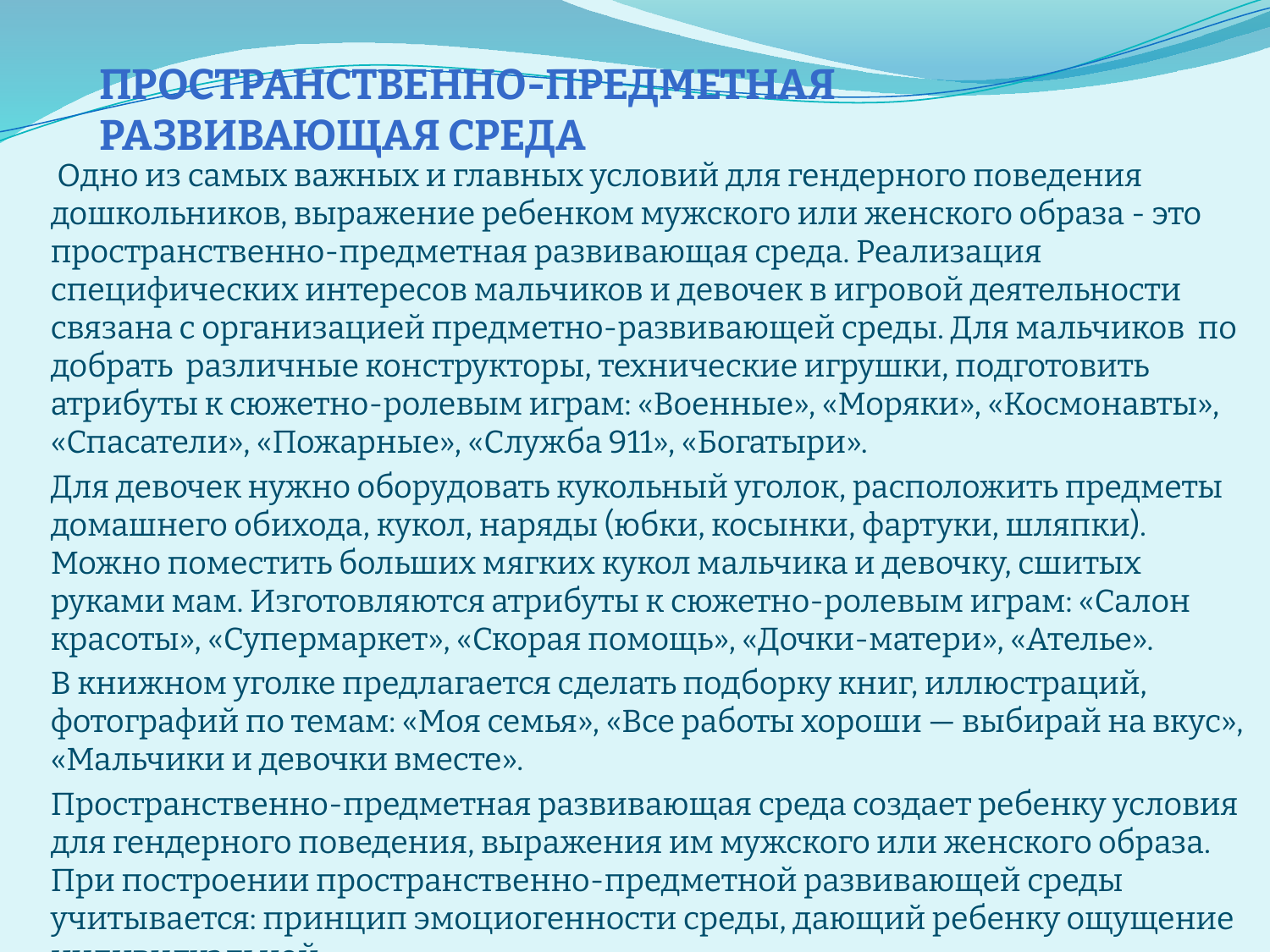

# пространственно-предметная развивающая среда
       Одно из самых важных и главных условий для гендерного поведения дошкольников, выражение ребенком мужского или женского образа - это пространственно-предметная развивающая среда. Реализация специфических интересов мальчиков и девочек в игровой деятельности связана с организацией предметно-развивающей среды. Для мальчиков  по­добрать  различные конструкторы, технические игрушки, подготовить атрибуты к сюжетно-ролевым играм: «Военные», «Моряки», «Космонавты», «Спасатели», «Пожарные», «Служба 911», «Богатыри».
      Для девочек нужно оборудовать кукольный уголок, расположить предметы домашнего обихода, кукол, наряды (юбки, косынки, фартуки, шляпки). Можно поместить больших мягких кукол мальчика и девочку, сшитых руками мам. Изготовляются атрибуты к сюжетно-ролевым играм: «Салон красоты», «Супермаркет», «Скорая помощь», «Дочки-матери», «Ателье».
      В книжном уголке предлагается сделать подборку книг, иллюстраций, фотографий по темам: «Моя семья», «Все работы хороши — выбирай на вкус», «Мальчики и девочки вместе».
      Пространственно-предметная развивающая среда создает ребенку условия для гендерного поведения, выражения им мужского или женского образа. При построении пространственно-предметной развивающей среды  учитывается: принцип эмоциогенности среды, дающий ребенку ощущение индивидуальной